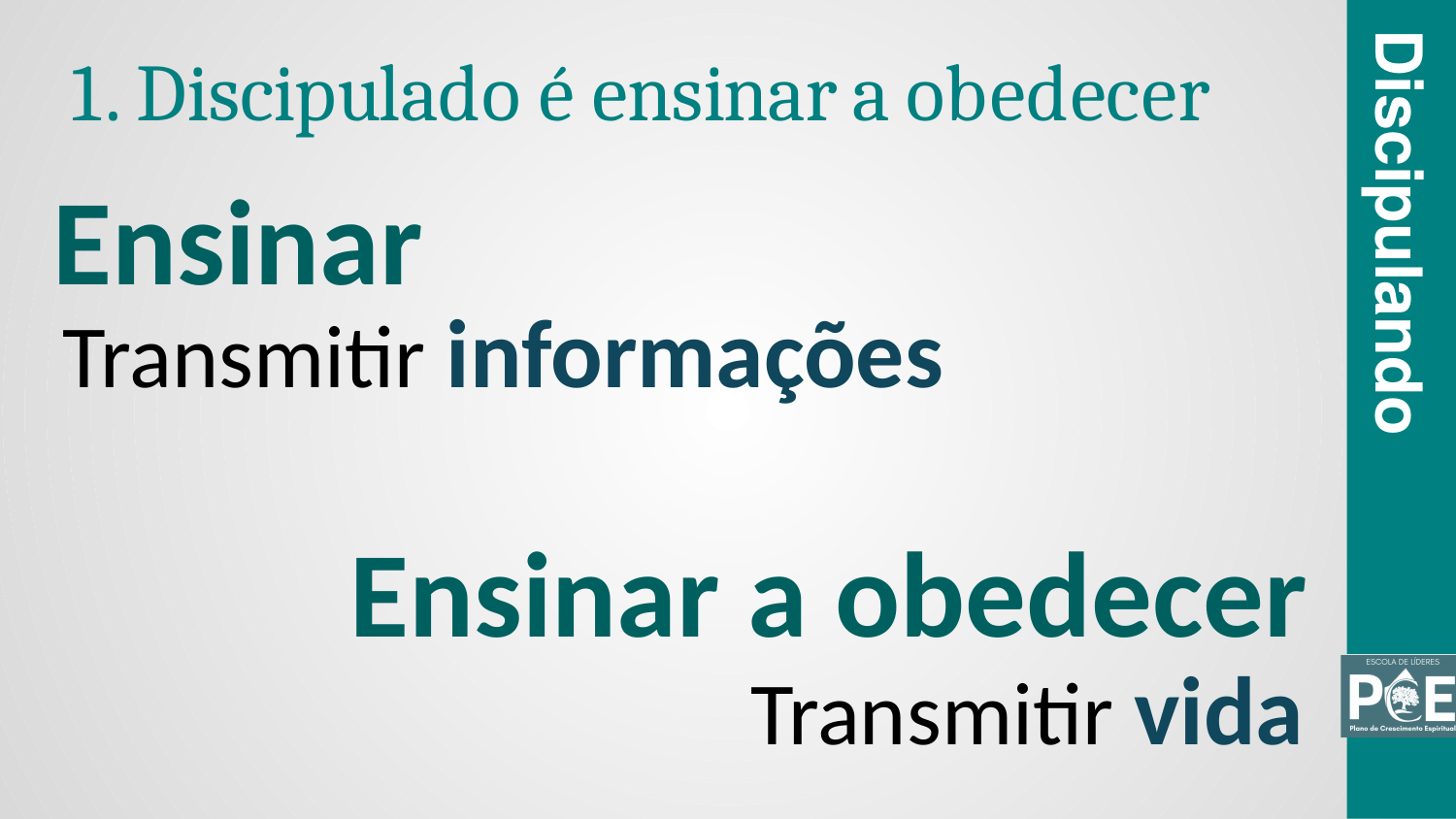

1. Discipulado é ensinar a obedecer
Ensinar
Discipulando
Transmitir informações
Ensinar a obedecer
Transmitir vida